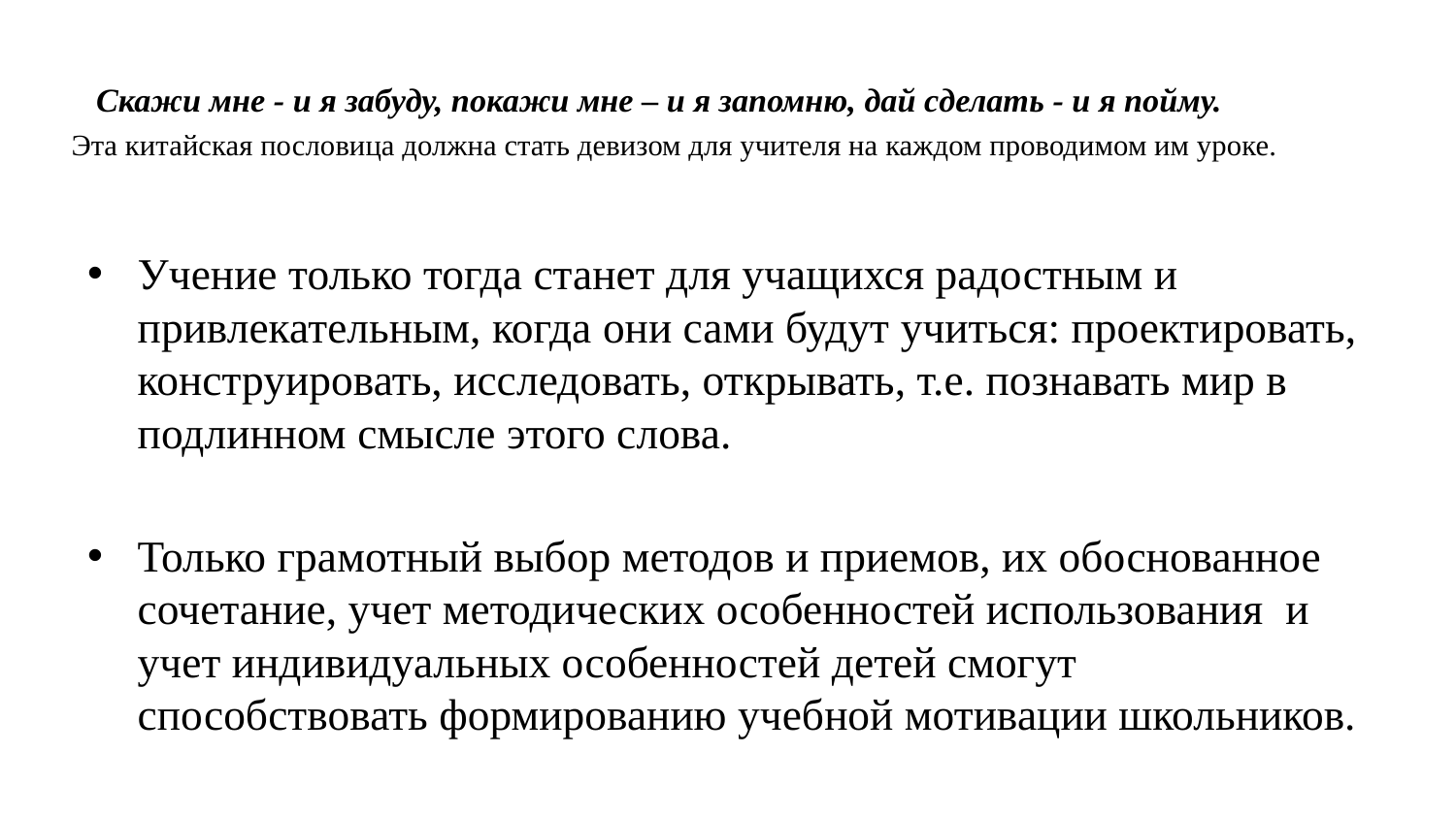

# Скажи мне - и я забуду, покажи мне – и я запомню, дай сделать - и я пойму.  Эта китайская пословица должна стать девизом для учителя на каждом проводимом им уроке.
Учение только тогда станет для учащихся радостным и привлекательным, когда они сами будут учиться: проектировать, конструировать, исследовать, открывать, т.е. познавать мир в подлинном смысле этого слова.

Только грамотный выбор методов и приемов, их обоснованное сочетание, учет методических особенностей использования  и учет индивидуальных особенностей детей смогут способствовать формированию учебной мотивации школьников.